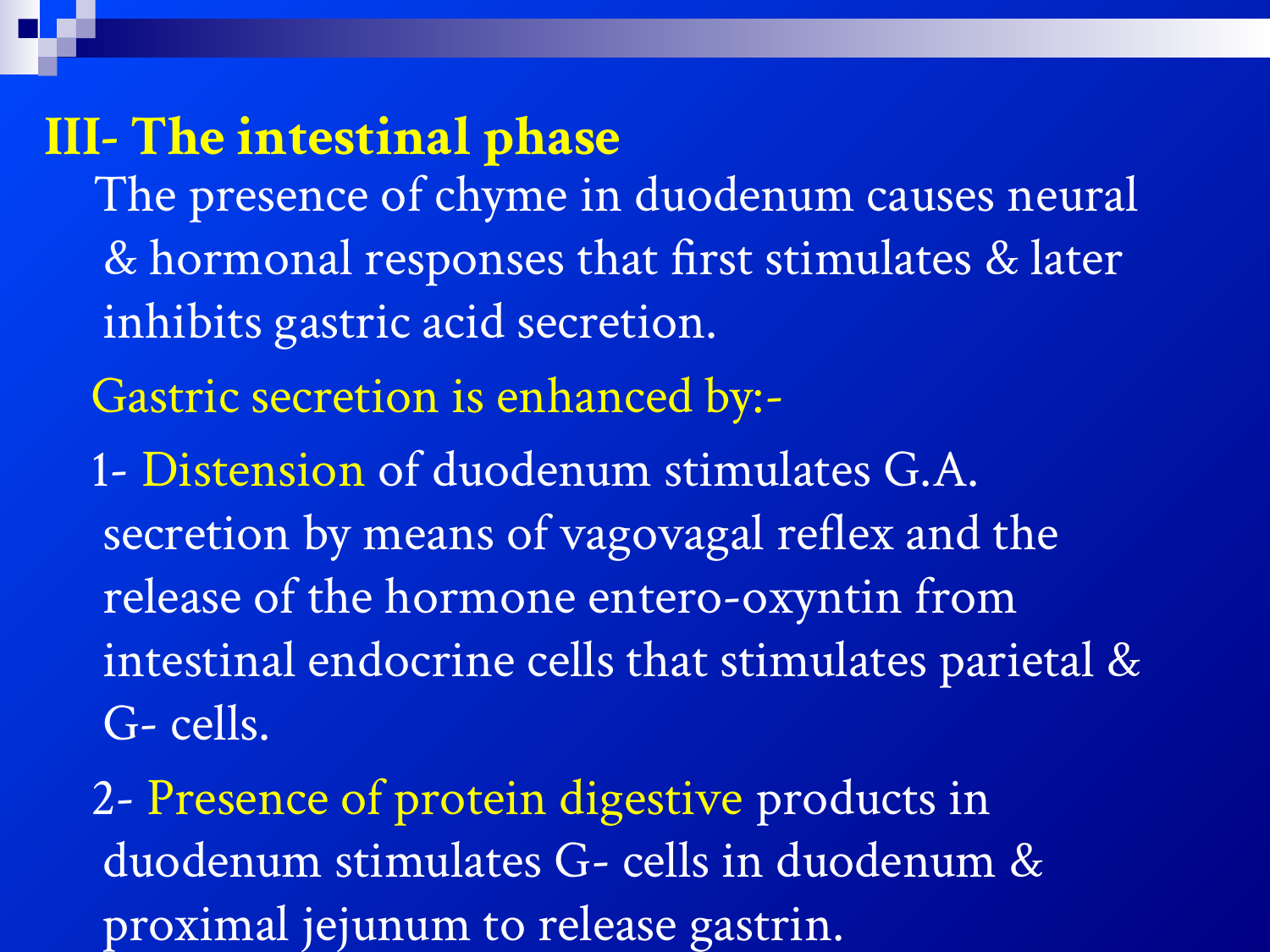

# III- The intestinal phase
   The presence of chyme in duodenum causes neural & hormonal responses that first stimulates & later inhibits gastric acid secretion.
   Gastric secretion is enhanced by:-
   1- Distension of duodenum stimulates G.A. secretion by means of vagovagal reflex and the release of the hormone entero-oxyntin from intestinal endocrine cells that stimulates parietal & G- cells.
   2- Presence of protein digestive products in duodenum stimulates G- cells in duodenum & proximal jejunum to release gastrin.